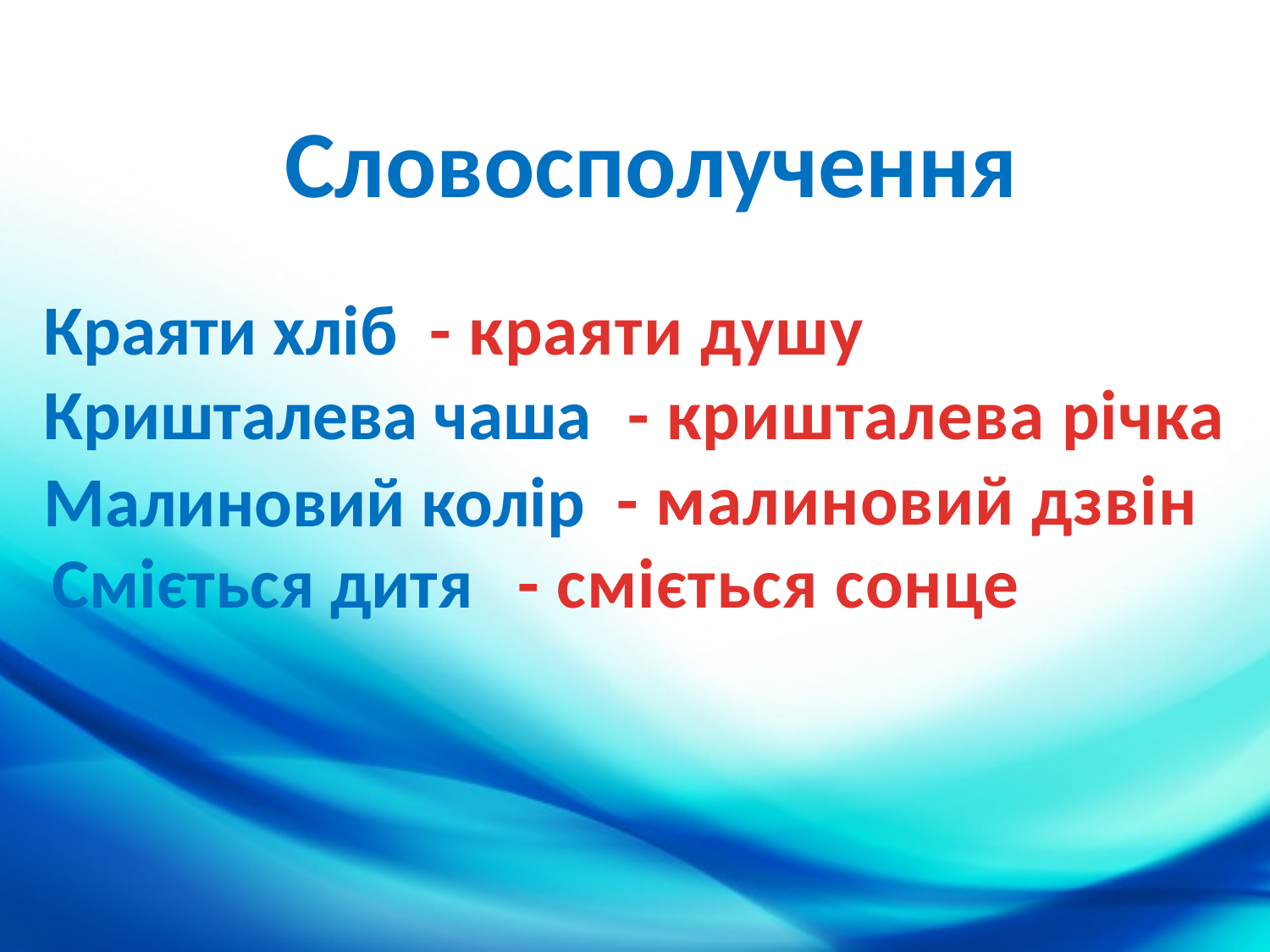

Словосполучення
Краяти хліб
- краяти душу
Кришталева чаша
- кришталева річка
- малиновий дзвін
Малиновий колір
Сміється дитя
- сміється сонце